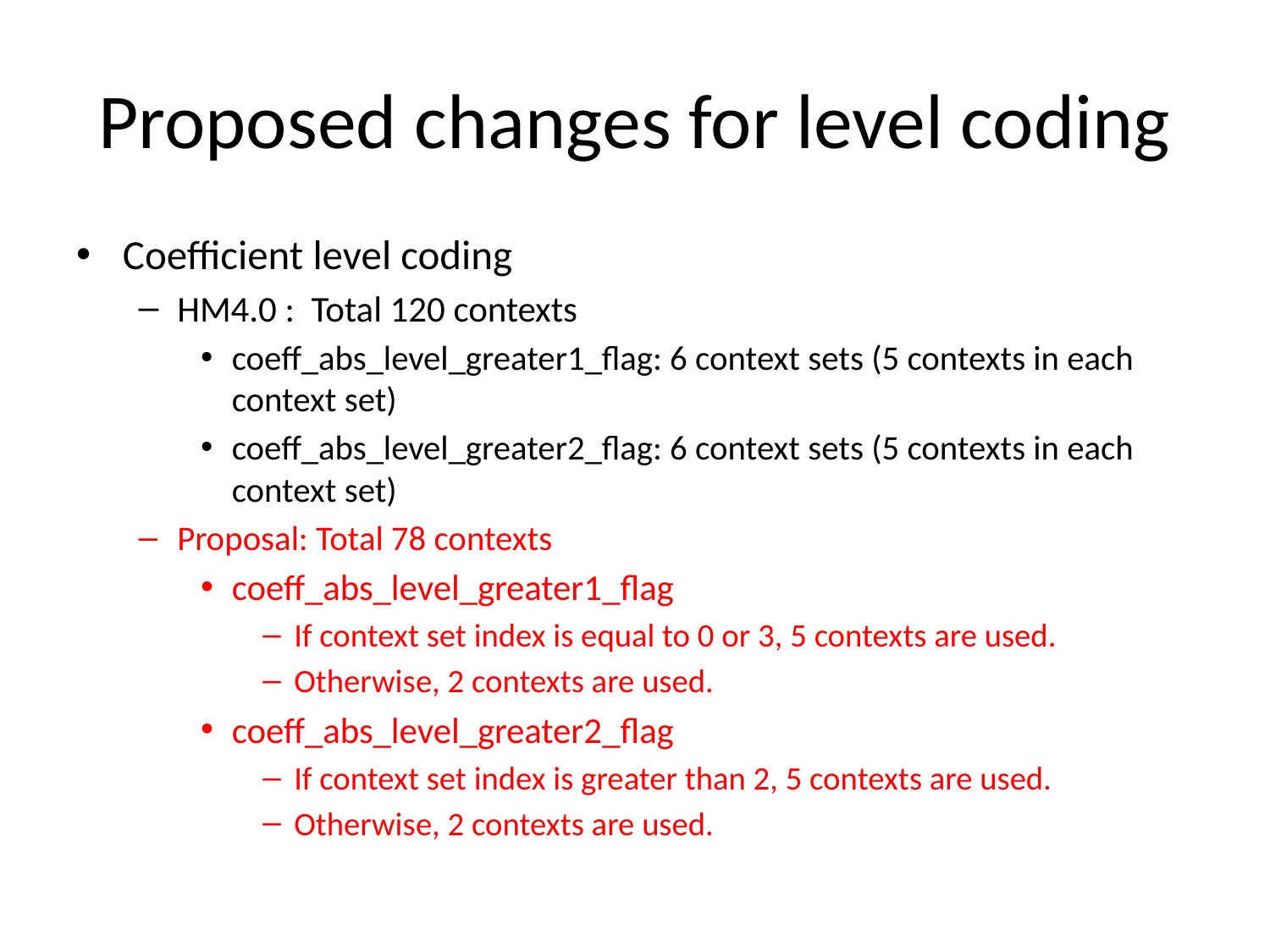

# Proposed changes for level coding
Coefficient level coding
HM4.0 :  Total 120 contexts
coeff_abs_level_greater1_flag: 6 context sets (5 contexts in each context set)
coeff_abs_level_greater2_flag: 6 context sets (5 contexts in each context set)
Proposal: Total 78 contexts
coeff_abs_level_greater1_flag
If context set index is equal to 0 or 3, 5 contexts are used.
Otherwise, 2 contexts are used.
coeff_abs_level_greater2_flag
If context set index is greater than 2, 5 contexts are used.
Otherwise, 2 contexts are used.